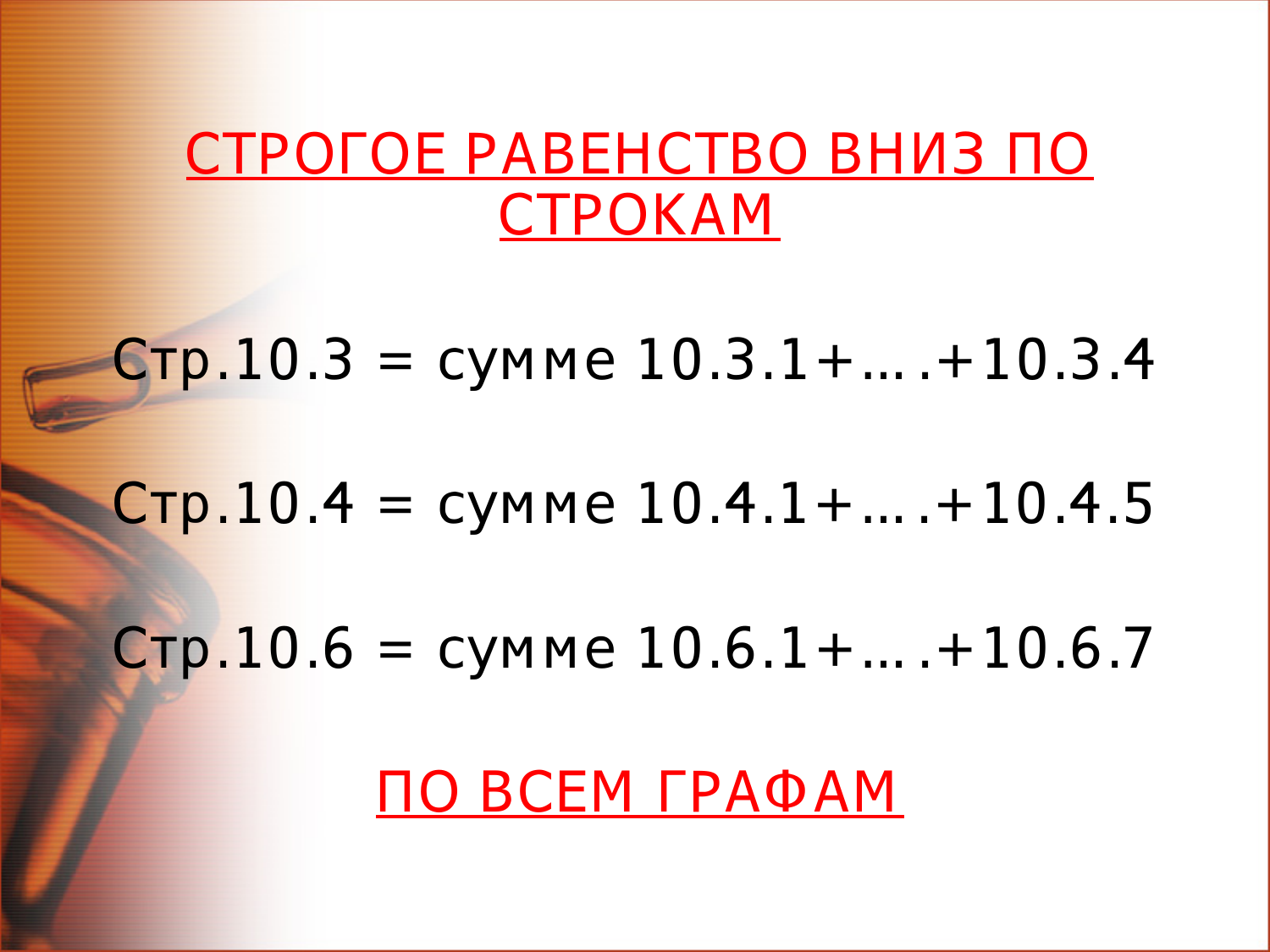

СТРОГОЕ РАВЕНСТВО ВНИЗ ПО СТРОКАМ

Стр.10.3 = сумме 10.3.1+….+10.3.4

Стр.10.4 = сумме 10.4.1+….+10.4.5

Стр.10.6 = сумме 10.6.1+….+10.6.7

ПО ВСЕМ ГРАФАМ